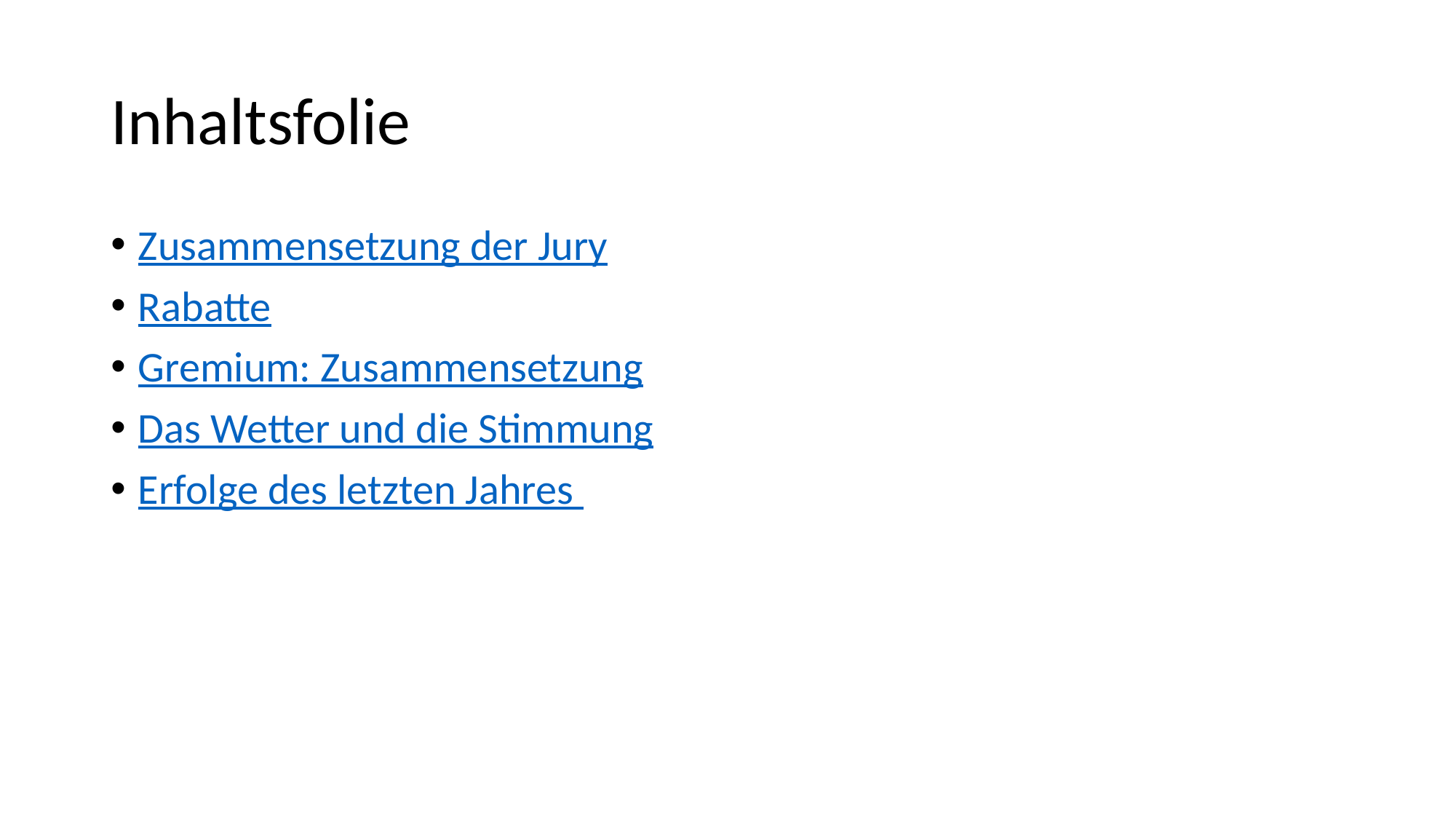

# Inhaltsfolie
Zusammensetzung der Jury
Rabatte
Gremium: Zusammensetzung
Das Wetter und die Stimmung
Erfolge des letzten Jahres